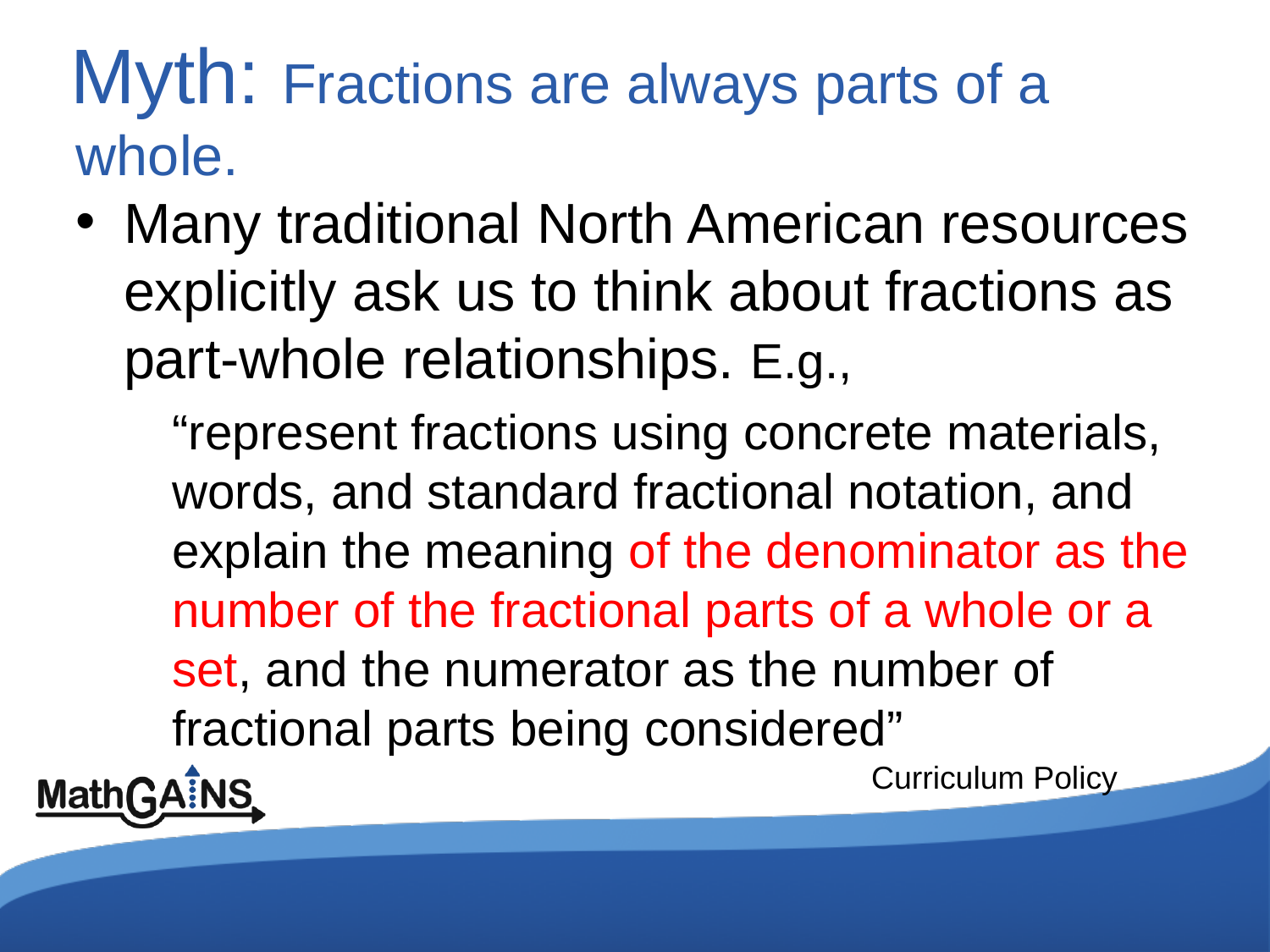

# Myth: Fractions are always parts of a whole.
Many traditional North American resources explicitly ask us to think about fractions as part-whole relationships. E.g.,
	“represent fractions using concrete materials, words, and standard fractional notation, and explain the meaning of the denominator as the number of the fractional parts of a whole or a set, and the numerator as the number of fractional parts being considered”

Curriculum Policy